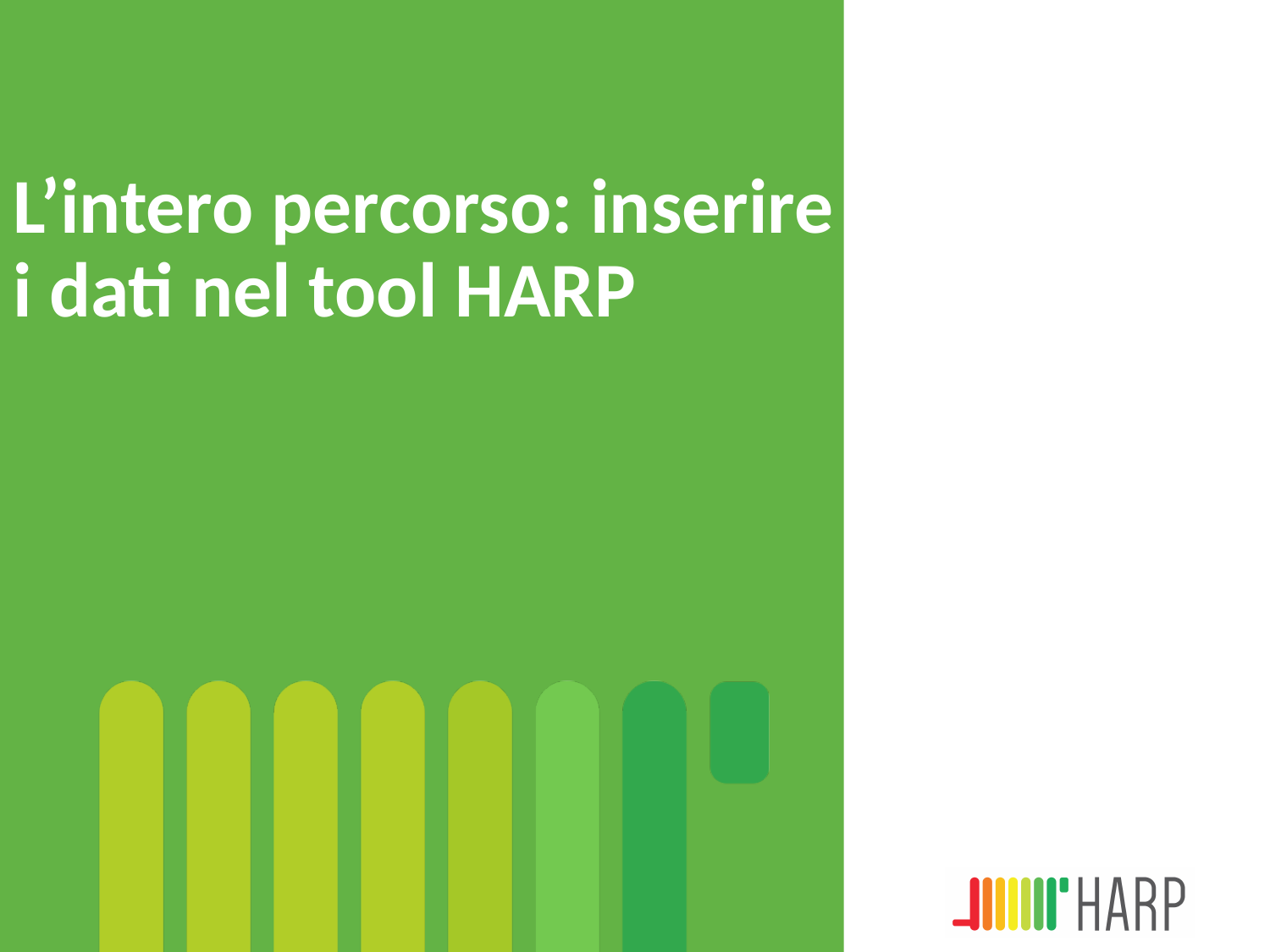

L’intero percorso: inserire i dati nel tool HARP